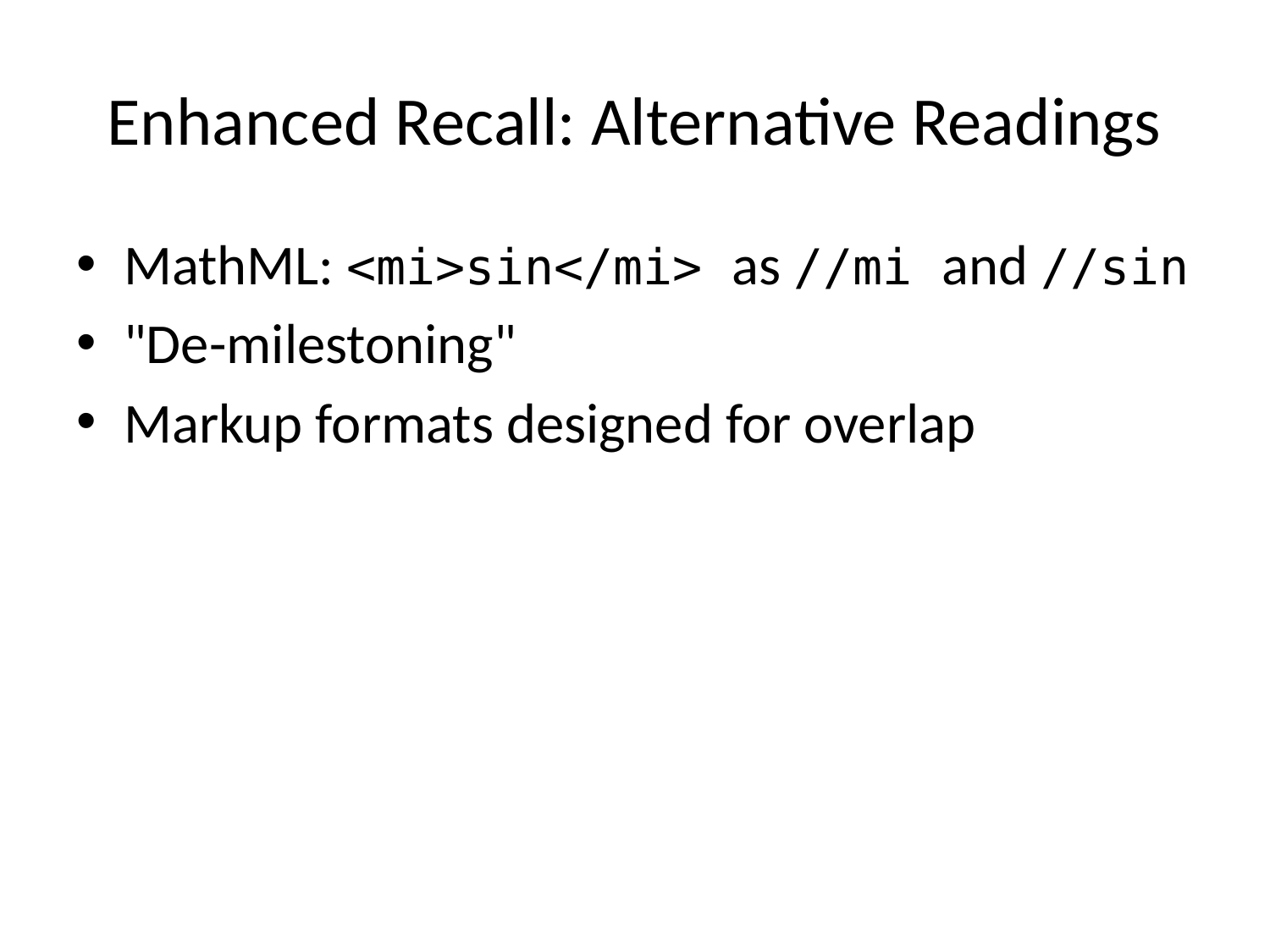

# Enhanced Recall: Alternative Readings
MathML: <mi>sin</mi> as //mi and //sin
"De-milestoning"
Markup formats designed for overlap